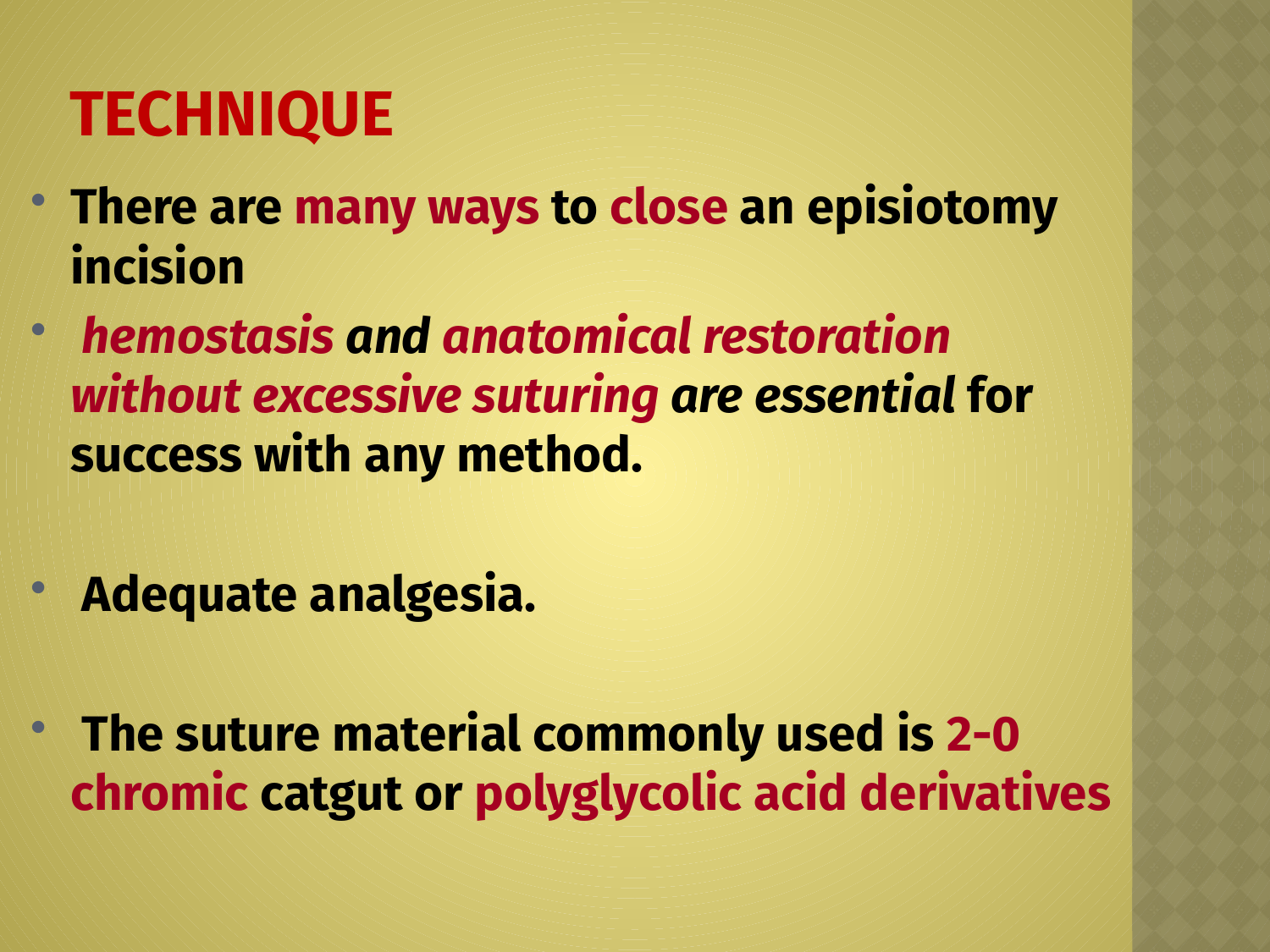

# Technique
There are many ways to close an episiotomy incision
 hemostasis and anatomical restoration without excessive suturing are essential for success with any method.

 Adequate analgesia.

 The suture material commonly used is 2-0 chromic catgut or polyglycolic acid derivatives